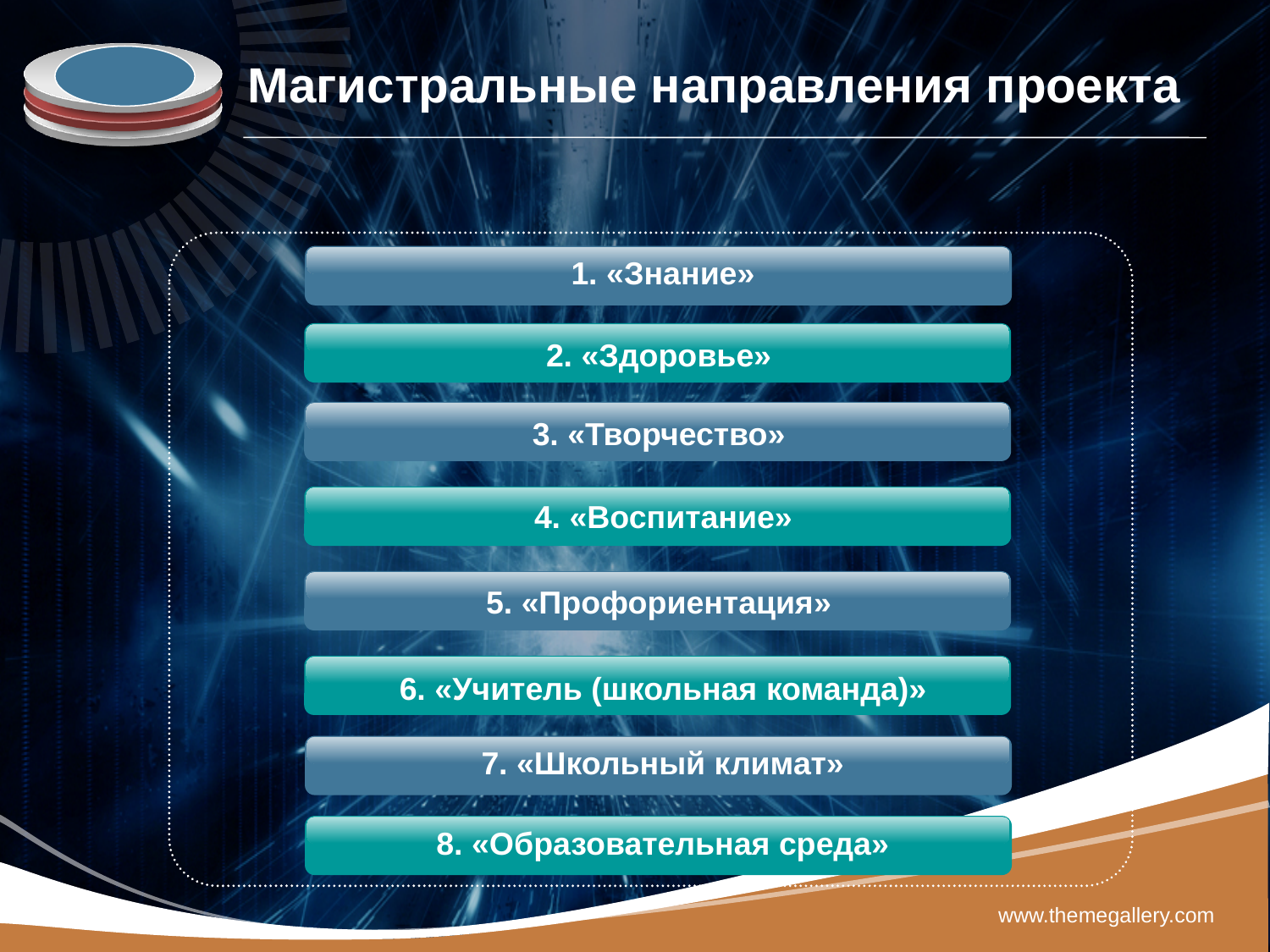

# Магистральные направления проекта

 1. «Знание»

2. «Здоровье»

3. «Творчество»

 4. «Воспитание»

5. «Профориентация»

 6. «Учитель (школьная команда)»

 7. «Школьный климат»

 8. «Образовательная среда»
www.themegallery.com